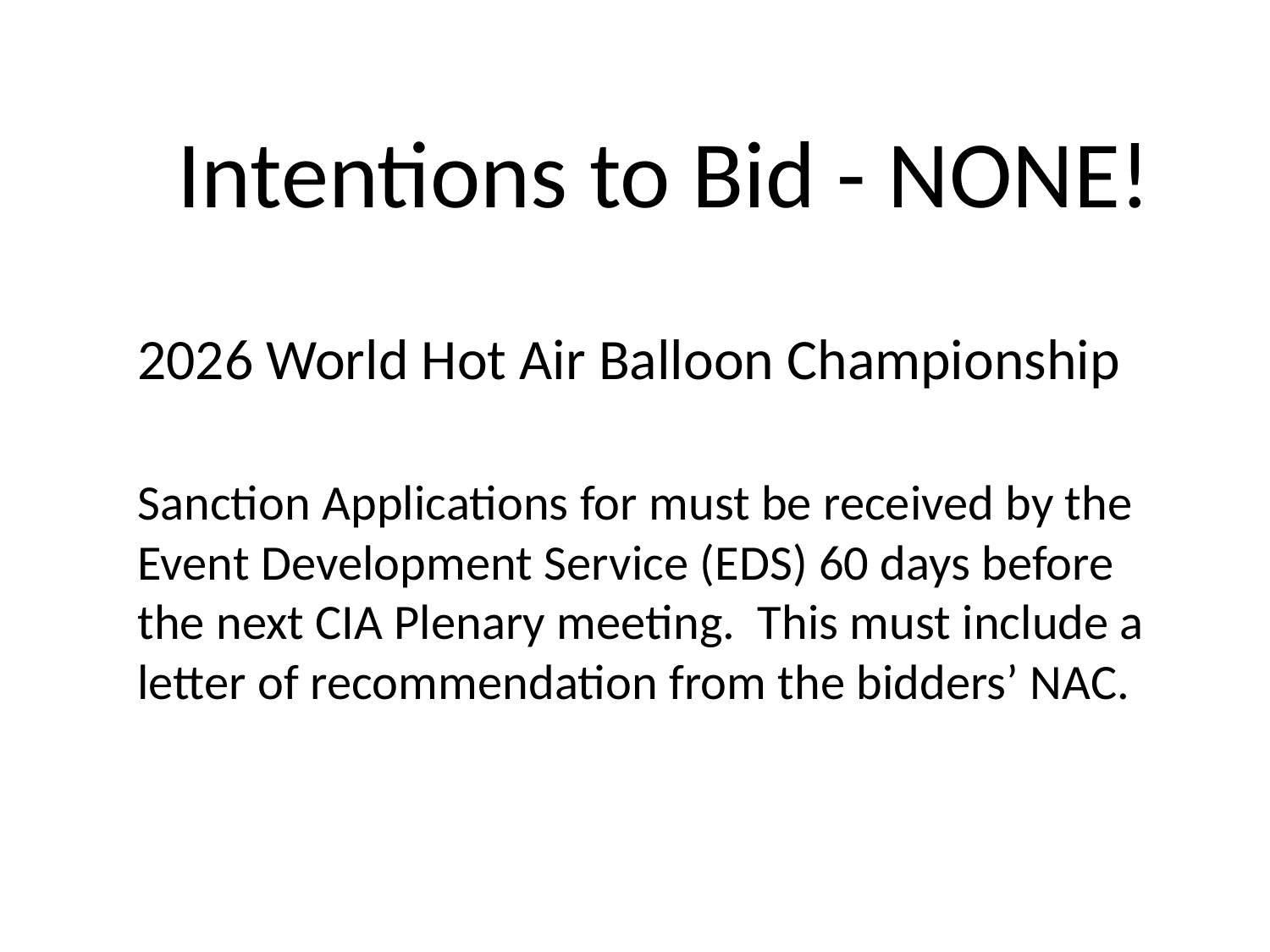

# Intentions to Bid - NONE!
2026 World Hot Air Balloon Championship

Sanction Applications for must be received by the Event Development Service (EDS) 60 days before the next CIA Plenary meeting.  This must include a letter of recommendation from the bidders’ NAC.